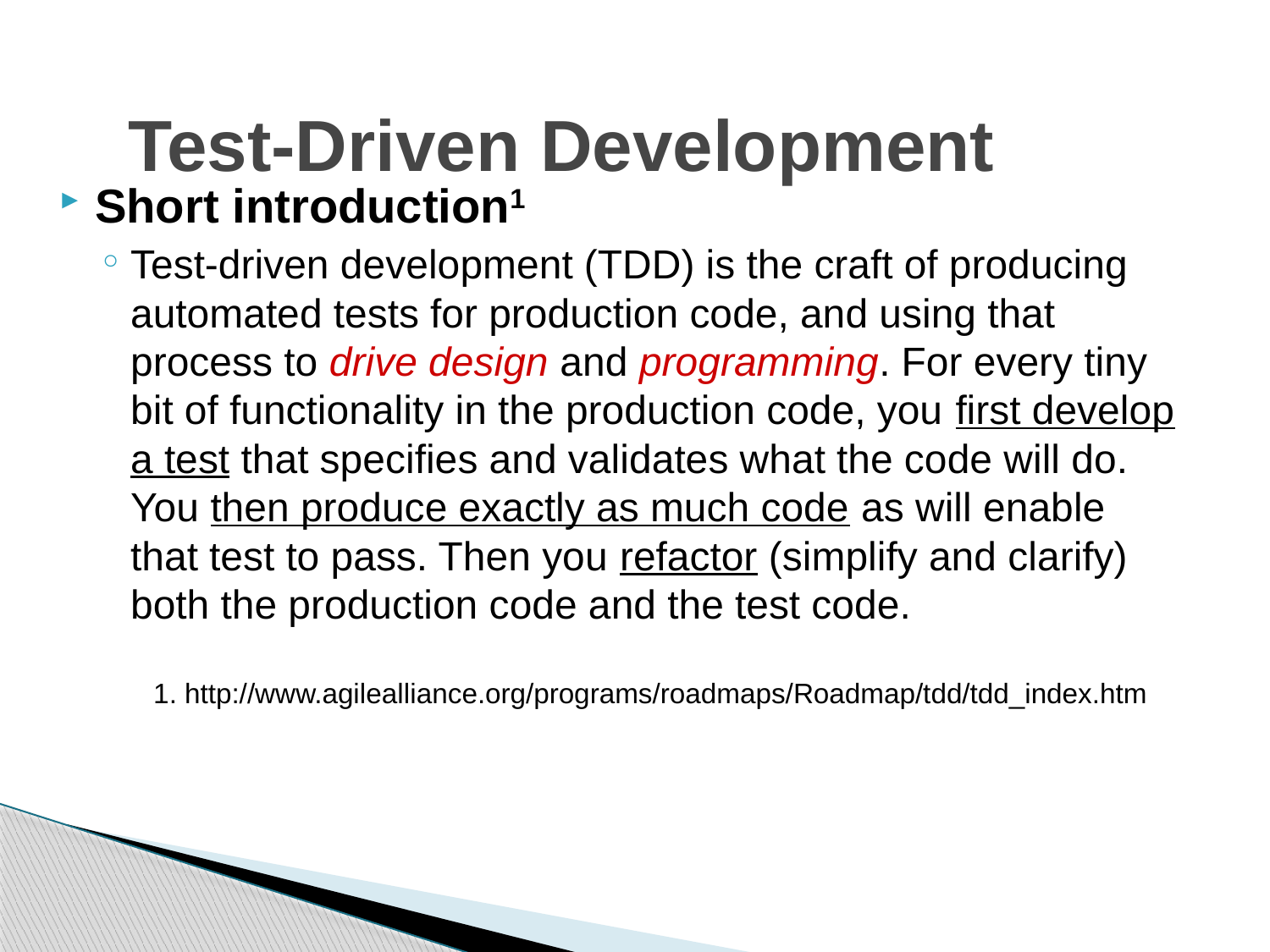

# Test-Driven Development
Short introduction1
Test-driven development (TDD) is the craft of producing automated tests for production code, and using that process to drive design and programming. For every tiny bit of functionality in the production code, you first develop a test that specifies and validates what the code will do. You then produce exactly as much code as will enable that test to pass. Then you refactor (simplify and clarify) both the production code and the test code.

            1. http://www.agilealliance.org/programs/roadmaps/Roadmap/tdd/tdd_index.htm